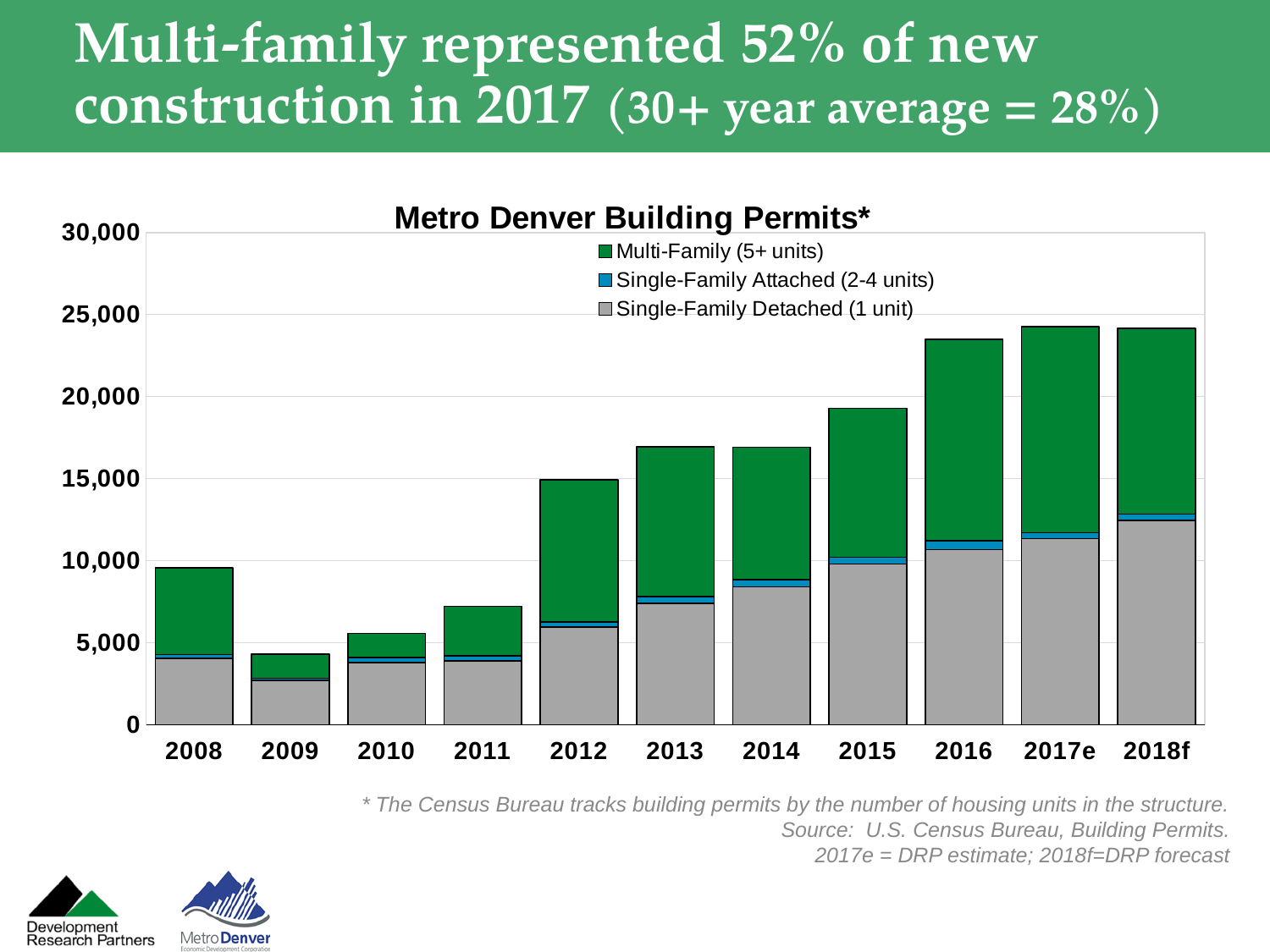

# Multi-family represented 52% of new construction in 2017 (30+ year average = 28%)

### Chart: Metro Denver Building Permits*

| Category | Single-Family Detached (1 unit) | Single-Family Attached (2-4 units) | Multi-Family (5+ units) |
|---|---|---|---|
| 2008 | 4037.0 | 224.0 | 5296.0 |
| 2009 | 2690.0 | 133.0 | 1465.0 |
| 2010 | 3791.0 | 285.0 | 1478.0 |
| 2011 | 3885.0 | 309.0 | 3005.0 |
| 2012 | 5947.0 | 299.0 | 8679.0 |
| 2013 | 7396.0 | 399.0 | 9145.0 |
| 2014 | 8396.0 | 440.0 | 8074.0 |
| 2015 | 9786.0 | 422.0 | 9061.0 |
| 2016 | 10663.0 | 532.0 | 12301.0 |
| 2017e | 11341.68 | 351.5 | 12573.0 |
| 2018f | 12441.822960000001 | 386.65000000000003 | 11315.699999999999 |
* The Census Bureau tracks building permits by the number of housing units in the structure.
Source:  U.S. Census Bureau, Building Permits.
2017e = DRP estimate; 2018f=DRP forecast